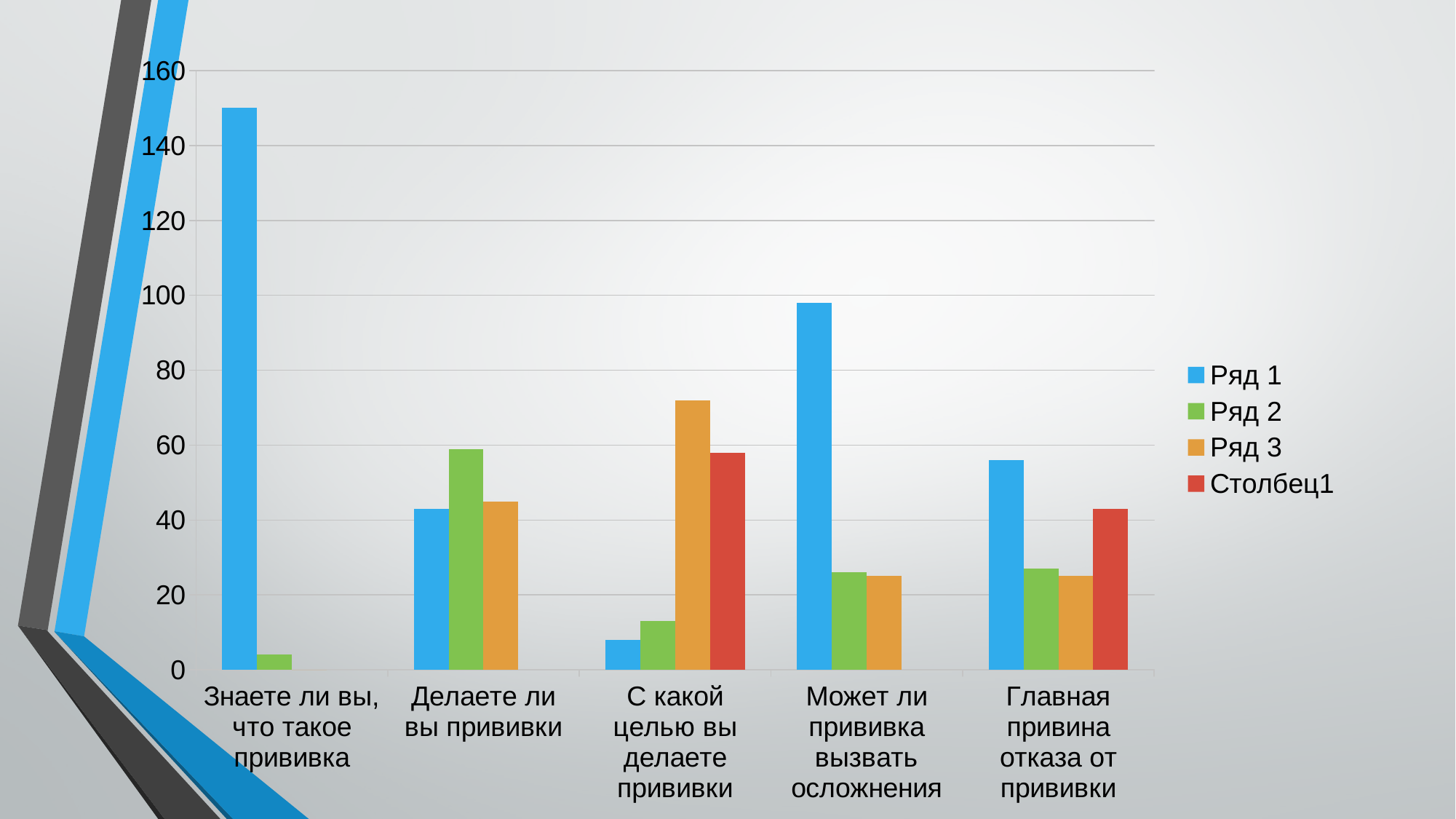

### Chart

| Category | Ряд 1 | Ряд 2 | Ряд 3 | Столбец1 |
|---|---|---|---|---|
| Знаете ли вы, что такое прививка | 150.0 | 4.0 | 0.0 | None |
| Делаете ли вы прививки | 43.0 | 59.0 | 45.0 | None |
| С какой целью вы делаете прививки | 8.0 | 13.0 | 72.0 | 58.0 |
| Может ли прививка вызвать осложнения | 98.0 | 26.0 | 25.0 | None |
| Главная привина отказа от прививки | 56.0 | 27.0 | 25.0 | 43.0 |